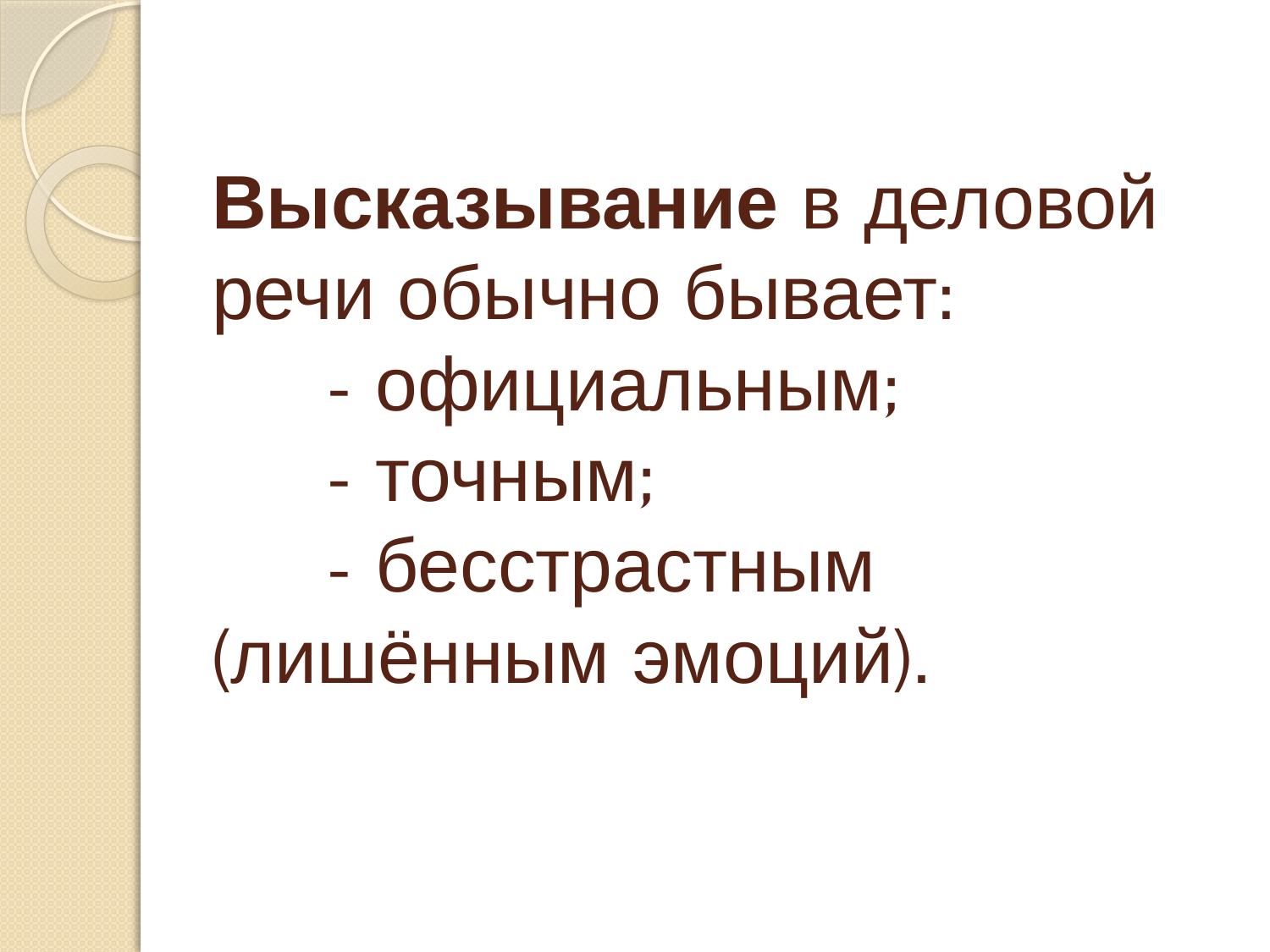

# Высказывание в деловой речи обычно бывает: - официальным; - точным; - бесстрастным (лишённым эмоций).